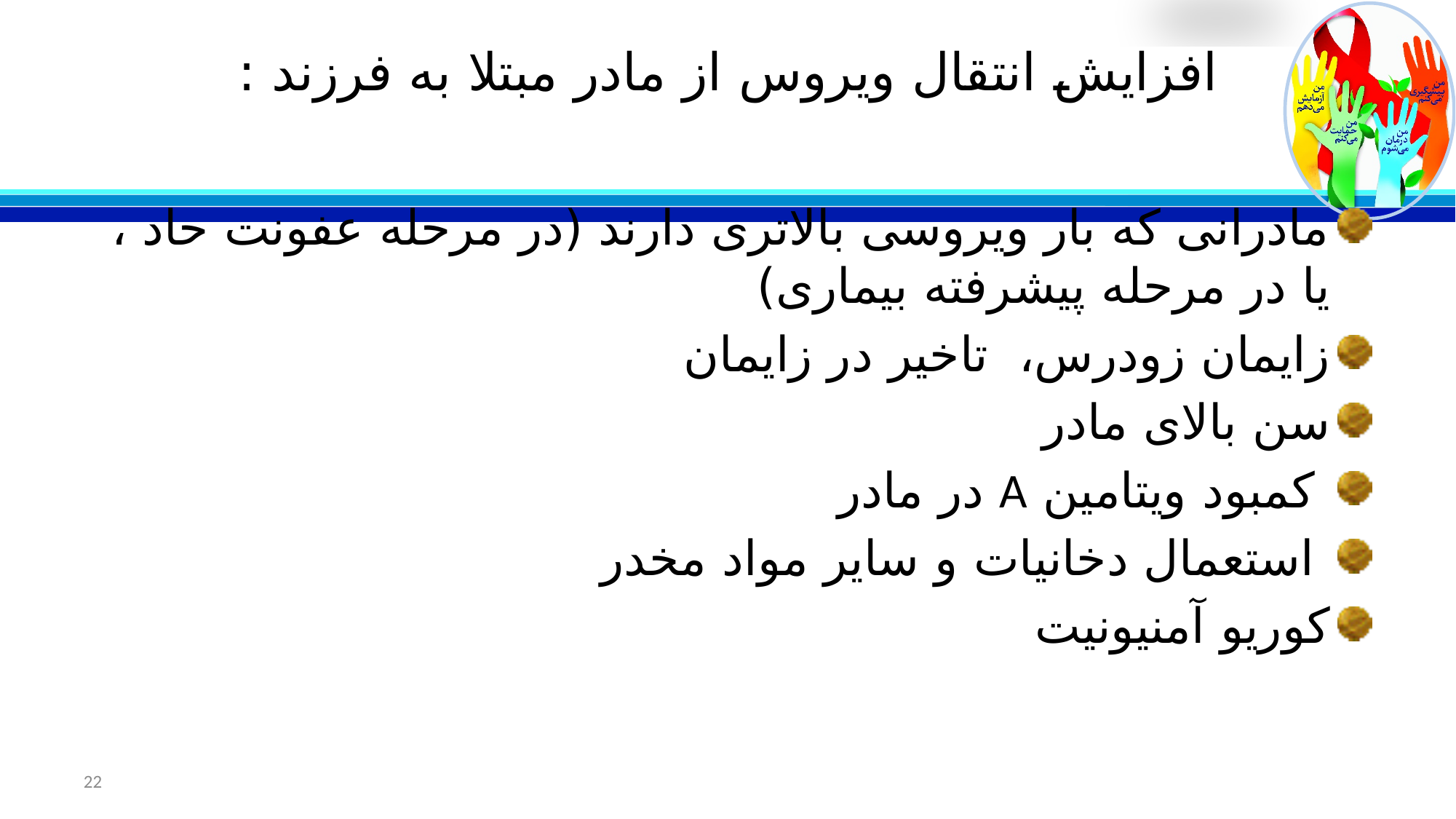

# افزایش انتقال ویروس از مادر مبتلا به فرزند :
مادرانی که بار ویروسی بالاتری دارند (در مرحله عفونت حاد ، یا در مرحله پیشرفته بیماری)
زایمان زودرس،  تاخیر در زایمان
سن بالای مادر
 کمبود ویتامین A در مادر
 استعمال دخانیات و سایر مواد مخدر
کوریو آمنیونیت
22